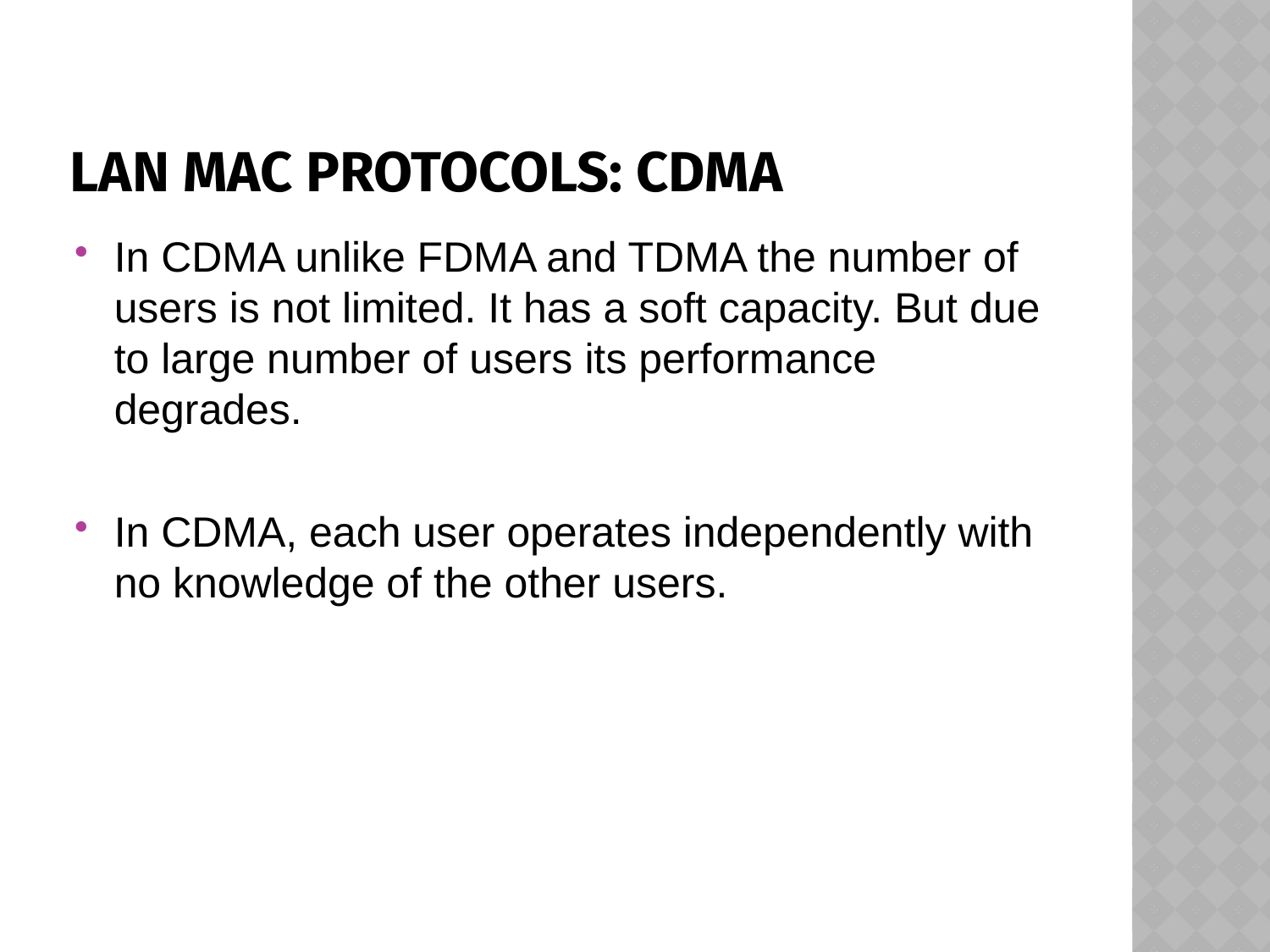

# LAN MAC protocols: CDMA
In CDMA unlike FDMA and TDMA the number of users is not limited. It has a soft capacity. But due to large number of users its performance degrades.

In CDMA, each user operates independently with no knowledge of the other users.